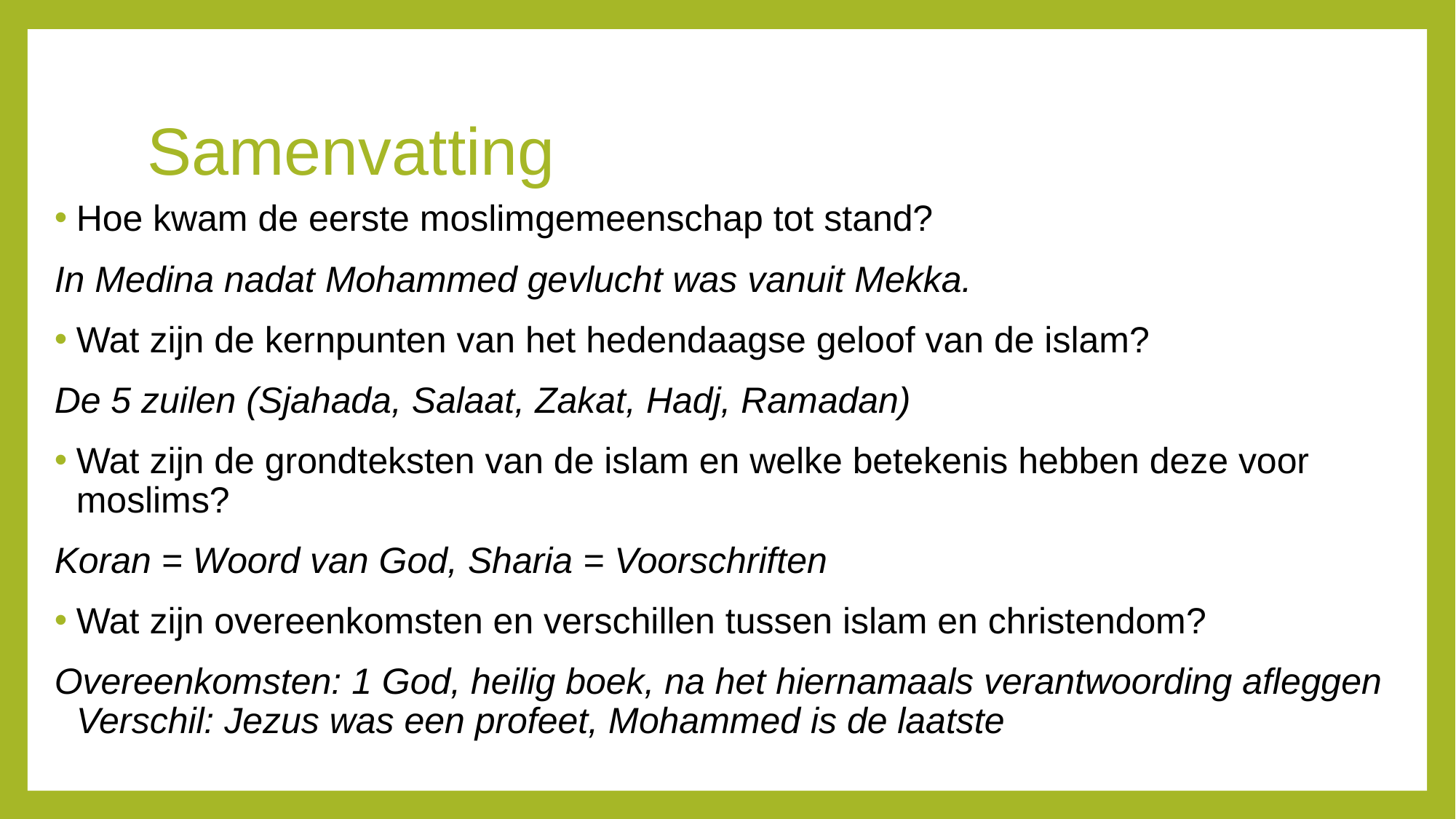

# Samenvatting
Hoe kwam de eerste moslimgemeenschap tot stand?
In Medina nadat Mohammed gevlucht was vanuit Mekka.
Wat zijn de kernpunten van het hedendaagse geloof van de islam?
De 5 zuilen (Sjahada, Salaat, Zakat, Hadj, Ramadan)
Wat zijn de grondteksten van de islam en welke betekenis hebben deze voor moslims?
Koran = Woord van God, Sharia = Voorschriften
Wat zijn overeenkomsten en verschillen tussen islam en christendom?
Overeenkomsten: 1 God, heilig boek, na het hiernamaals verantwoording afleggen
Verschil: Jezus was een profeet, Mohammed is de laatste